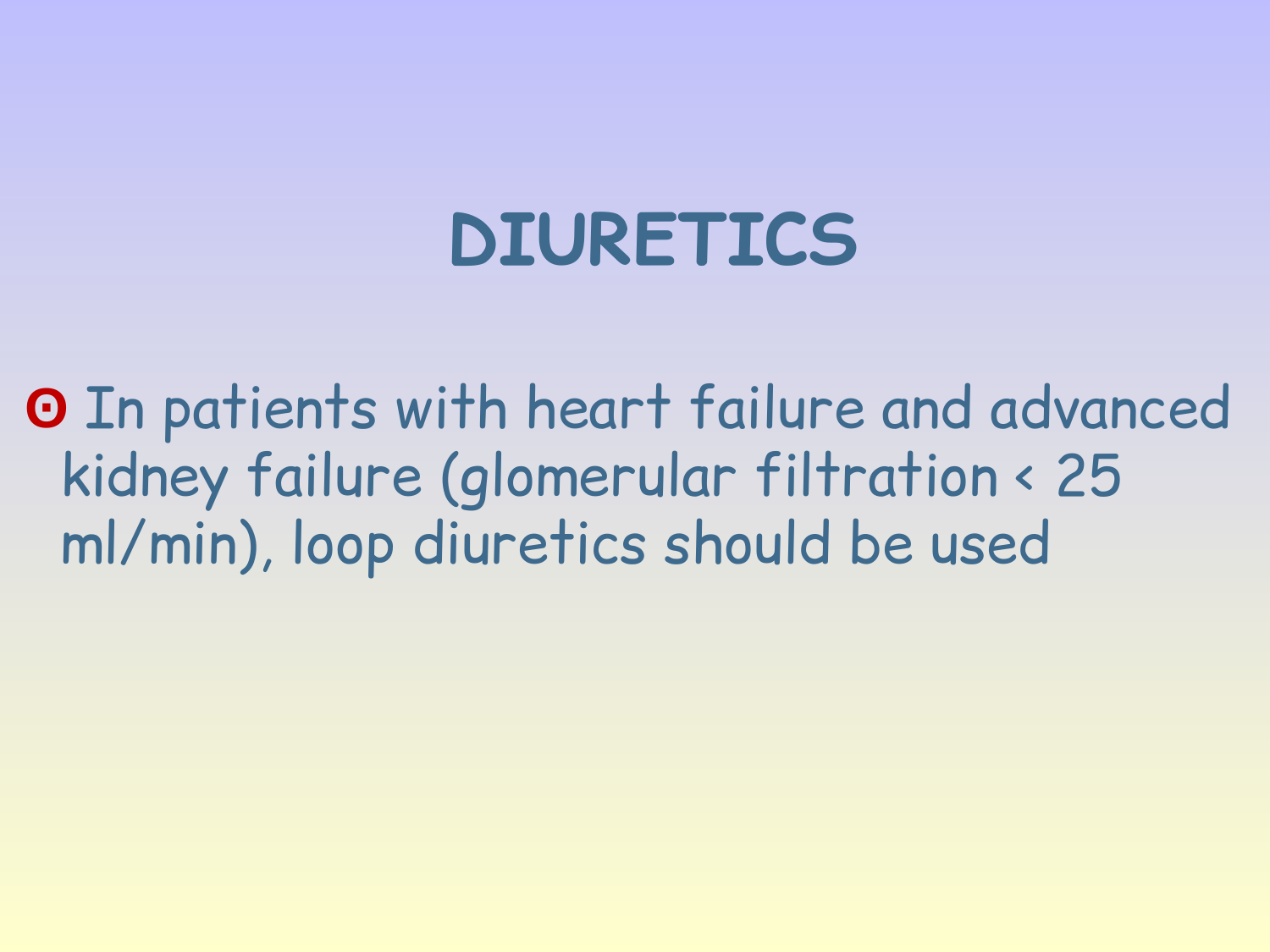

DIURETICS

 ʘ In patients with heart failure and advanced kidney failure (glomerular filtration < 25 ml/min), loop diuretics should be used

#